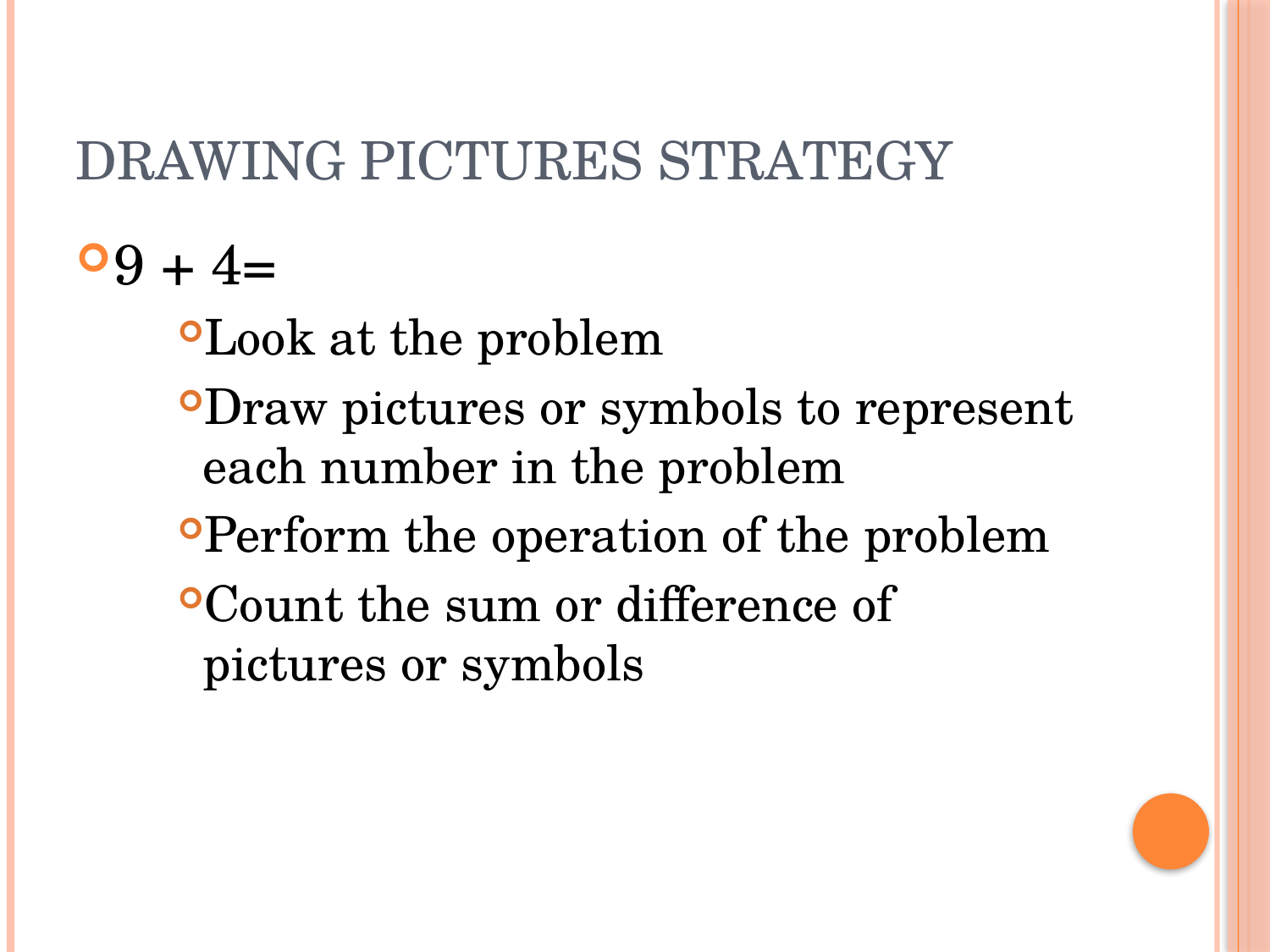

# Drawing Pictures Strategy
9 + 4=
Look at the problem
Draw pictures or symbols to represent each number in the problem
Perform the operation of the problem
Count the sum or difference of pictures or symbols